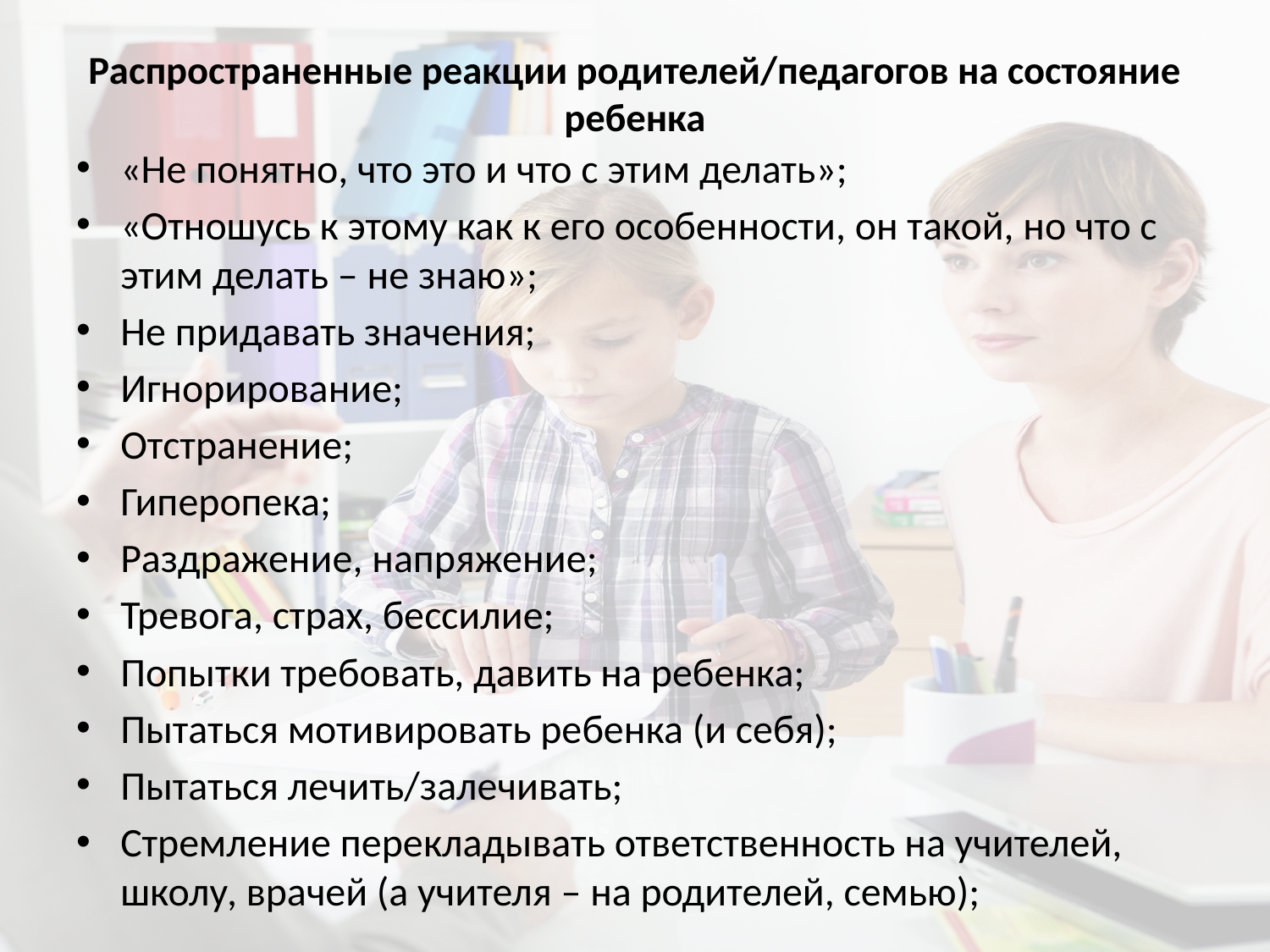

# Распространенные реакции родителей/педагогов на состояние ребенка
«Не понятно, что это и что с этим делать»;
«Отношусь к этому как к его особенности, он такой, но что с этим делать – не знаю»;
Не придавать значения;
Игнорирование;
Отстранение;
Гиперопека;
Раздражение, напряжение;
Тревога, страх, бессилие;
Попытки требовать, давить на ребенка;
Пытаться мотивировать ребенка (и себя);
Пытаться лечить/залечивать;
Стремление перекладывать ответственность на учителей, школу, врачей (а учителя – на родителей, семью);